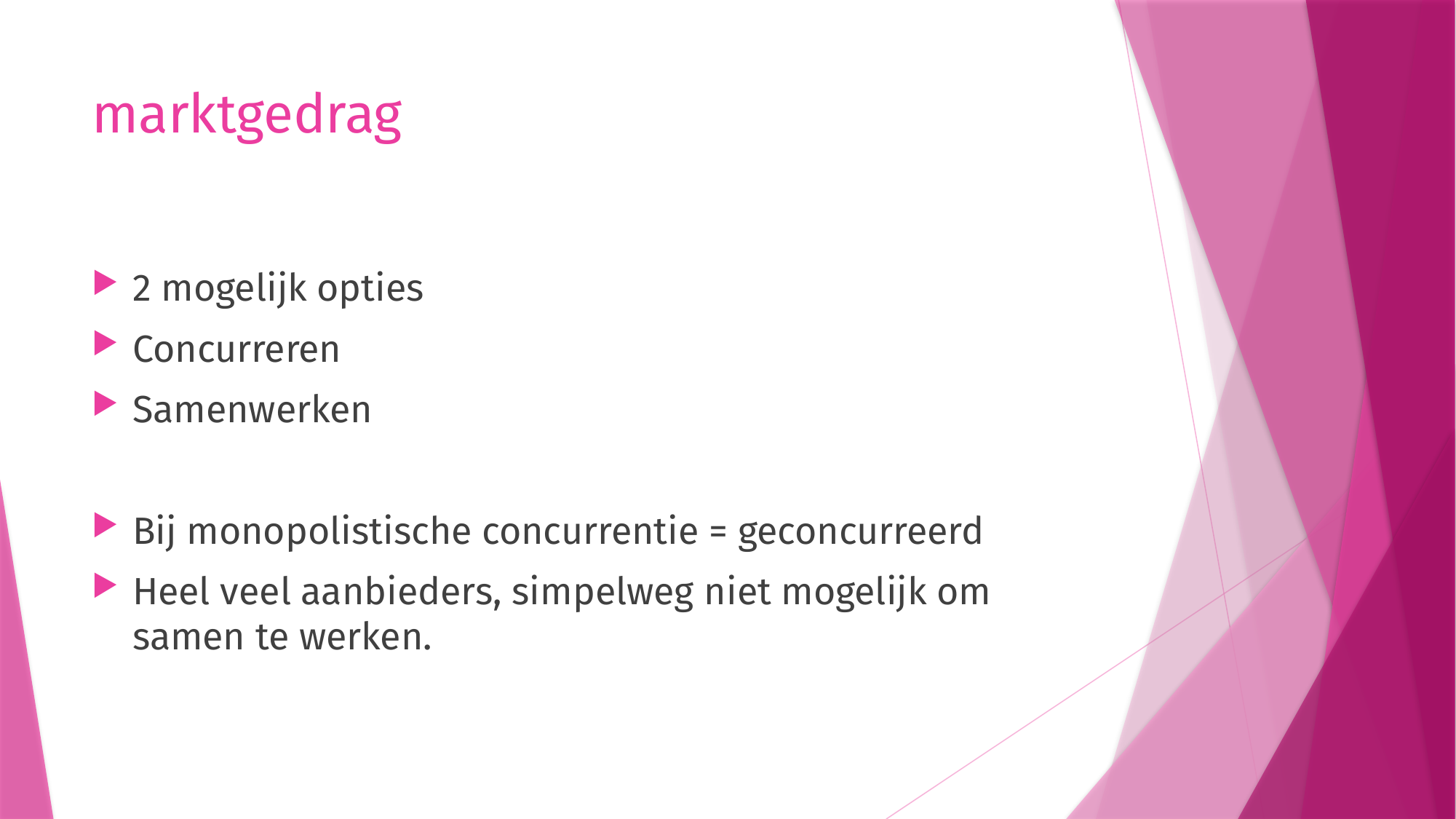

# marktgedrag
2 mogelijk opties
Concurreren
Samenwerken

Bij monopolistische concurrentie = geconcurreerd
Heel veel aanbieders, simpelweg niet mogelijk om samen te werken.